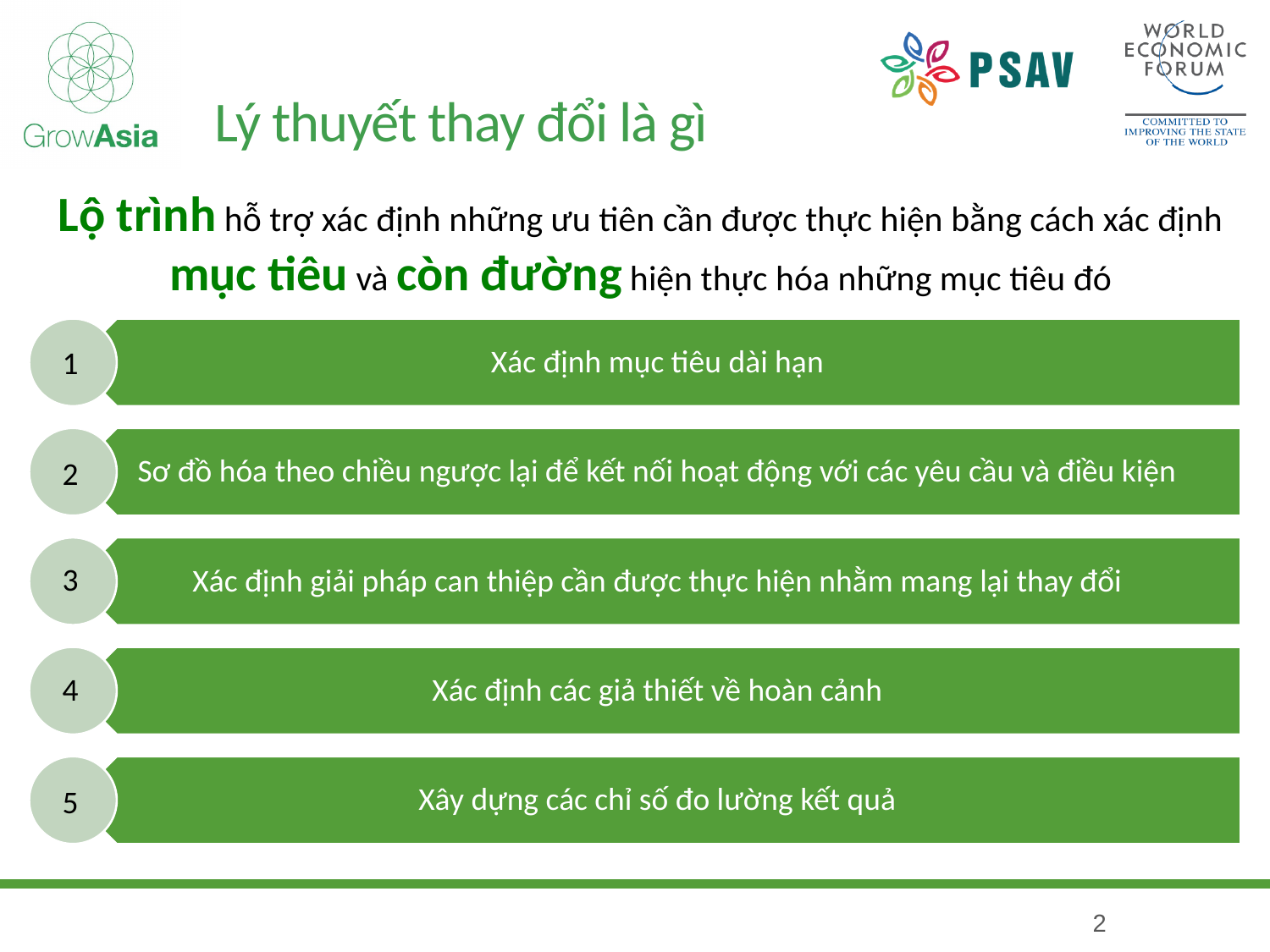

# Lý thuyết thay đổi là gì
Lộ trình hỗ trợ xác định những ưu tiên cần được thực hiện bằng cách xác định mục tiêu và còn đường hiện thực hóa những mục tiêu đó

Xác định mục tiêu dài hạn
Sơ đồ hóa theo chiều ngược lại để kết nối hoạt động với các yêu cầu và điều kiện
Xác định giải pháp can thiệp cần được thực hiện nhằm mang lại thay đổi
Xác định các giả thiết về hoàn cảnh
Xây dựng các chỉ số đo lường kết quả
1
2
3
4
5
2